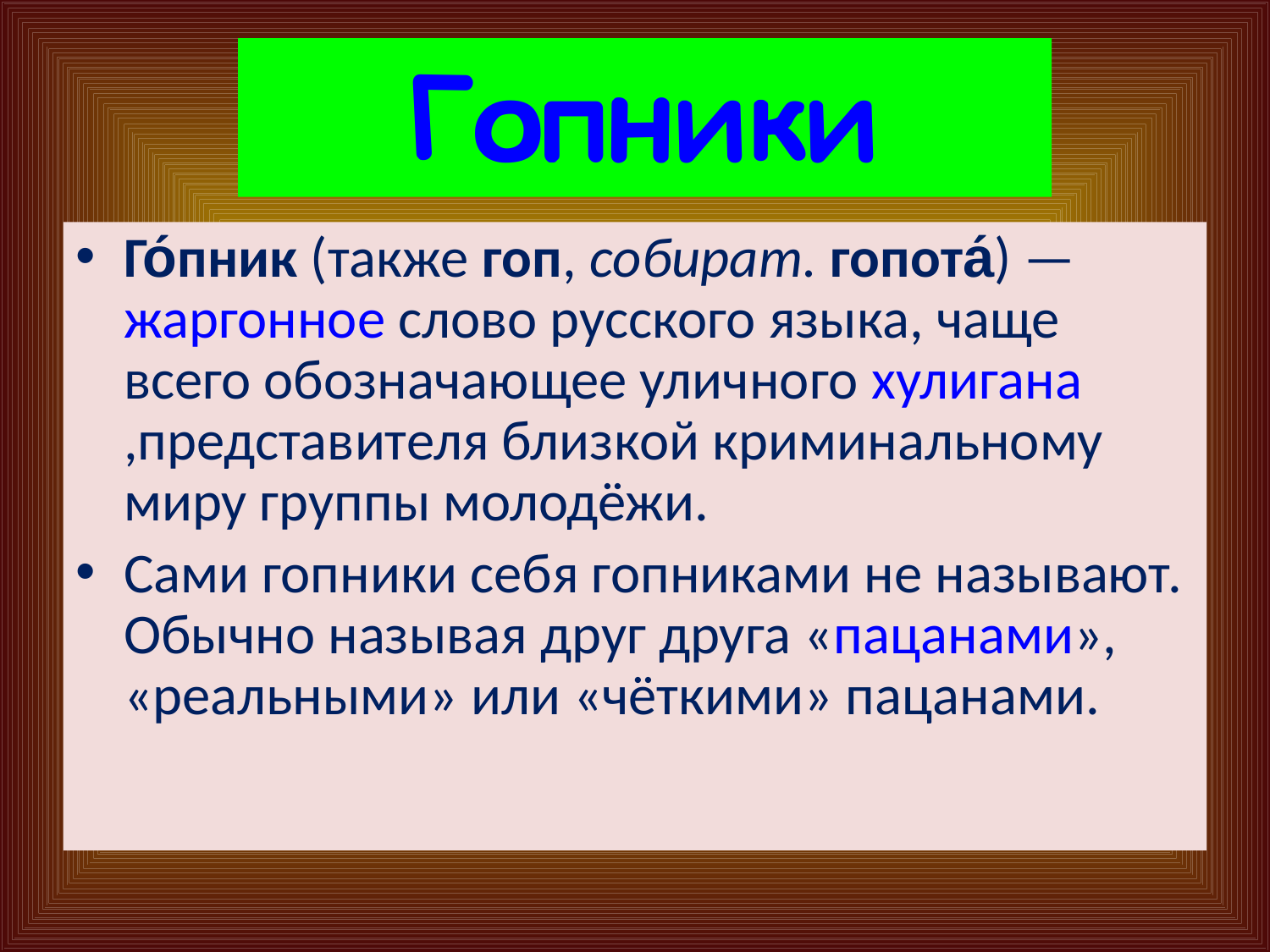

Гопники
Го́пник (также гоп, собират. гопота́) — жаргонное слово русского языка, чаще всего обозначающее уличного хулигана,представителя близкой криминальному миру группы молодёжи.
Сами гопники себя гопниками не называют. Обычно называя друг друга «пацанами», «реальными» или «чёткими» пацанами.